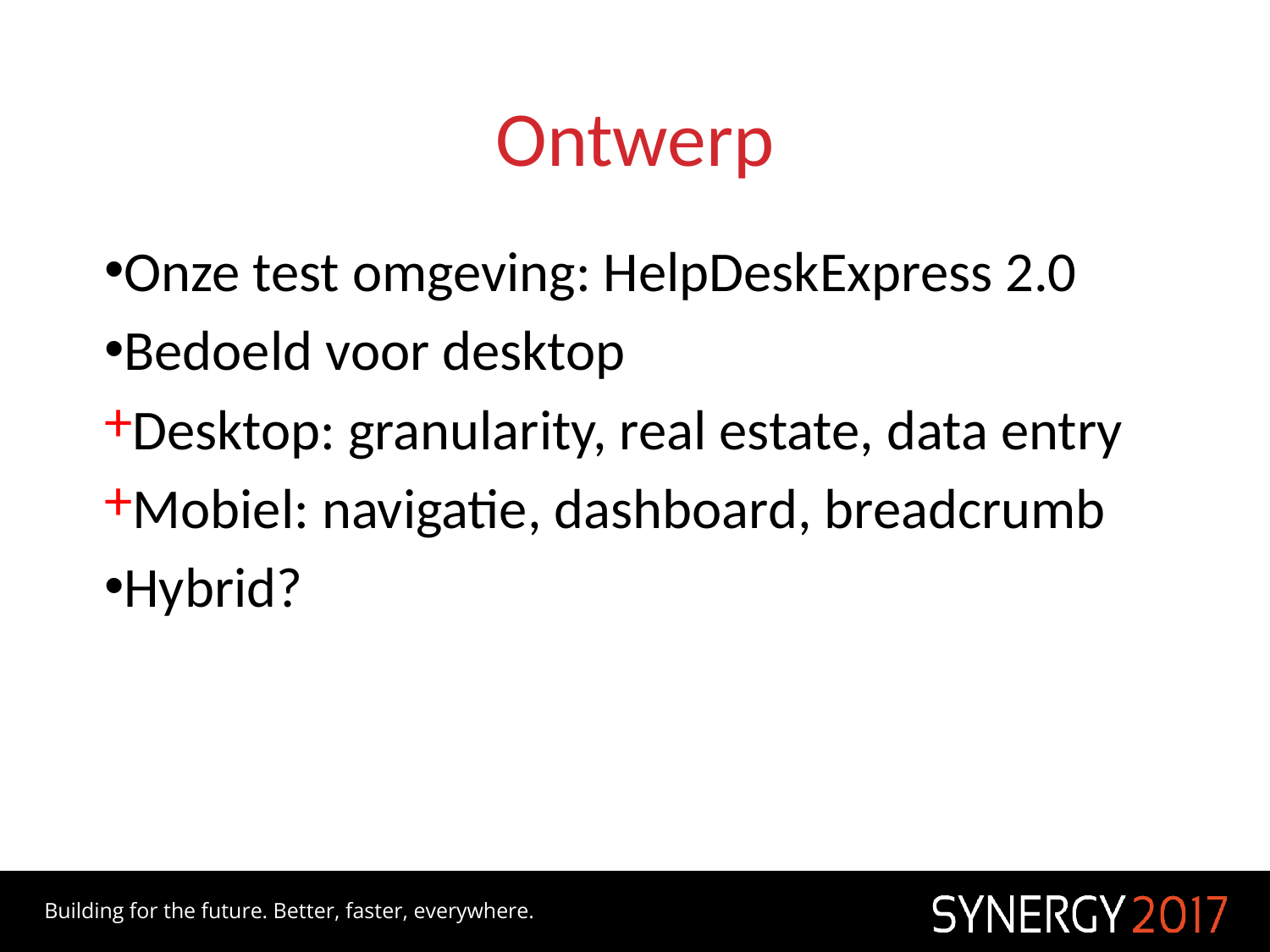

# Ontwerp
Onze test omgeving: HelpDeskExpress 2.0
Bedoeld voor desktop
Desktop: granularity, real estate, data entry
Mobiel: navigatie, dashboard, breadcrumb
Hybrid?